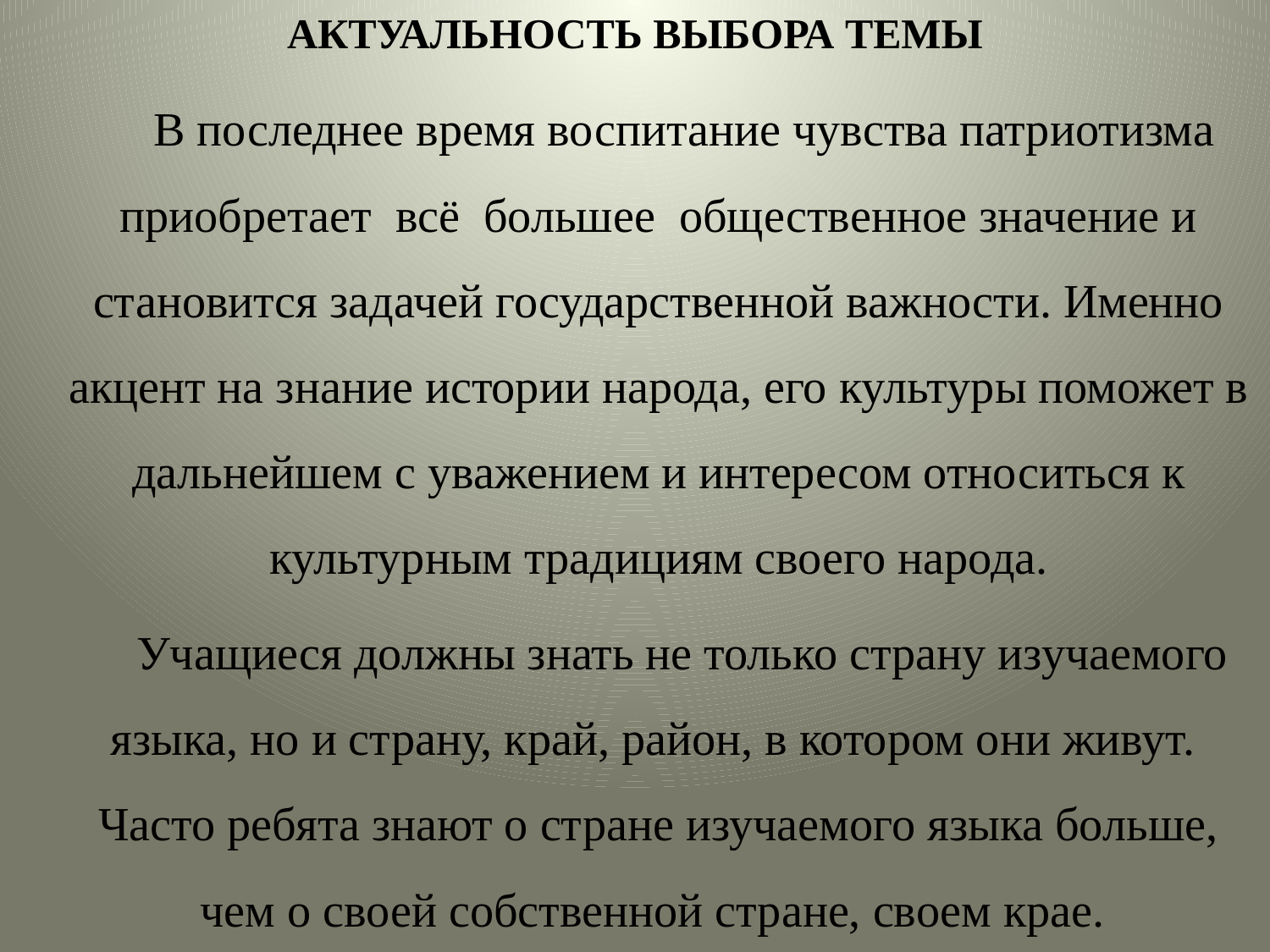

АКТУАЛЬНОСТЬ ВЫБОРА ТЕМЫ
        В последнее время воспитание чувства патриотизма приобретает  всё  большее  общественное значение и становится задачей государственной важности. Именно акцент на знание истории народа, его культуры поможет в дальнейшем с уважением и интересом относиться к культурным традициям своего народа.
        Учащиеся должны знать не только страну изучаемого языка, но и страну, край, район, в котором они живут.  Часто ребята знают о стране изучаемого языка больше, чем о своей собственной стране, своем крае.